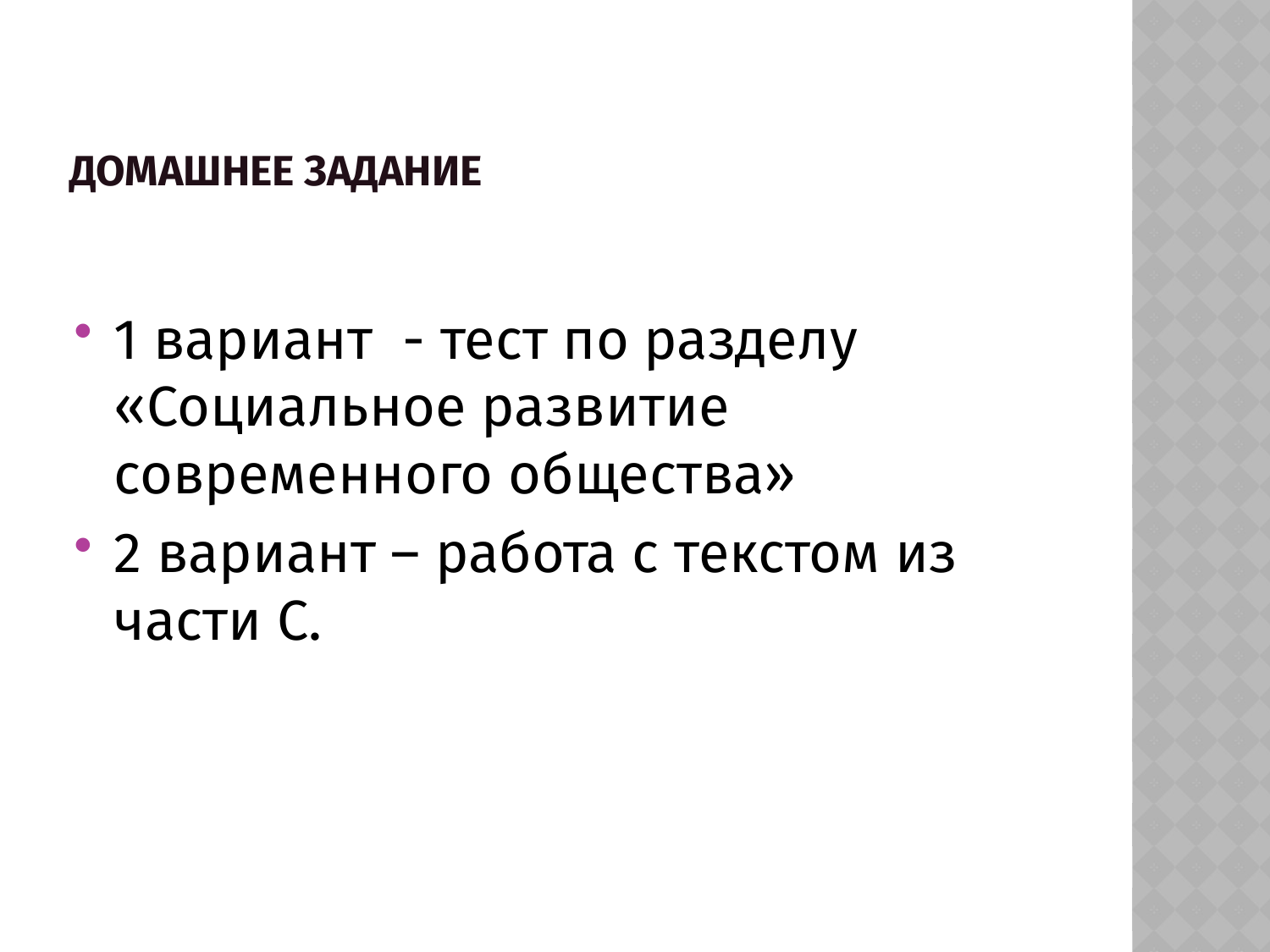

# Домашнее задание

1 вариант  - тест по разделу «Социальное развитие современного общества»
2 вариант – работа с текстом из части С.